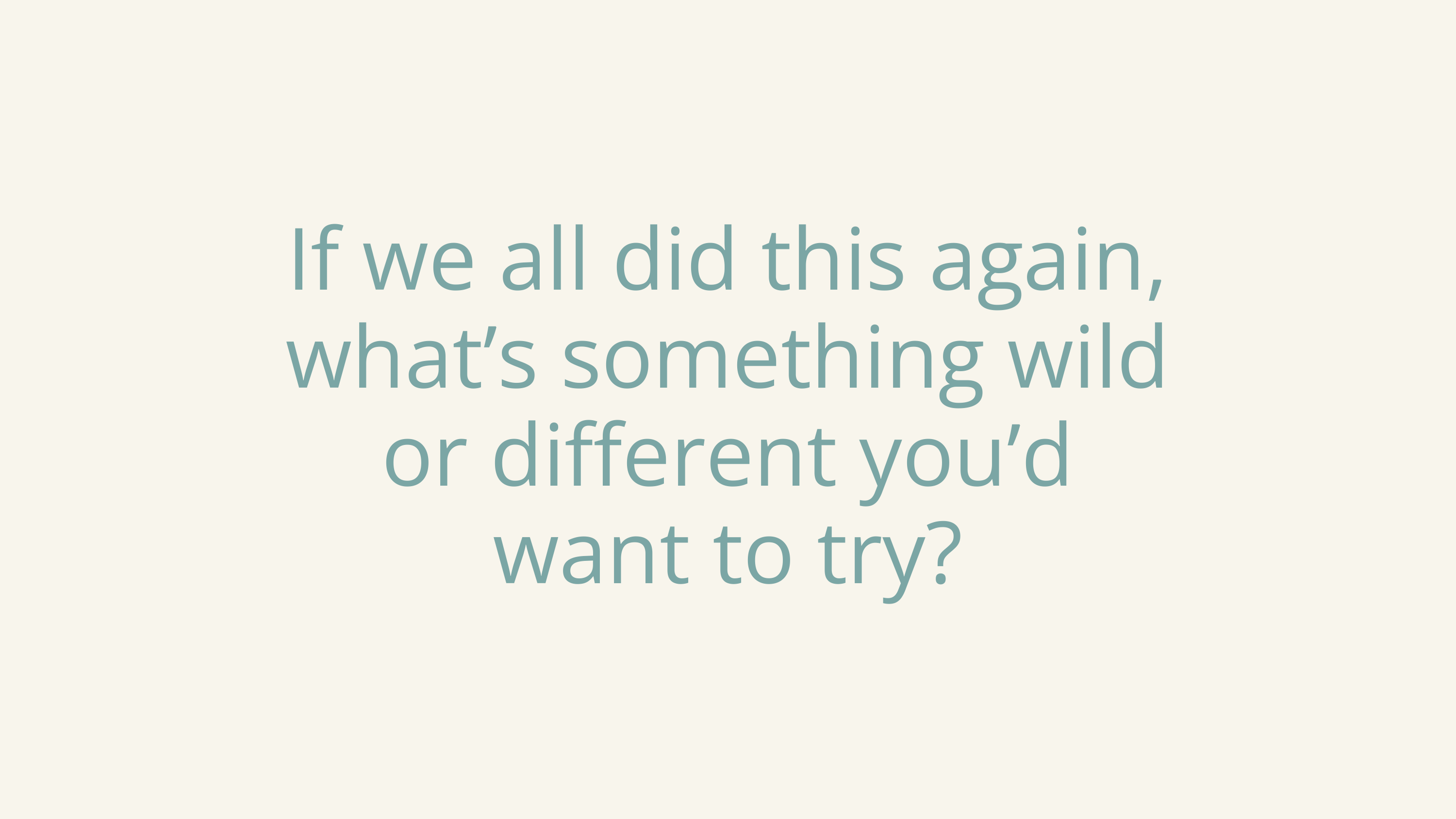

If we all did this again, what’s something wild or different you’d want to try?